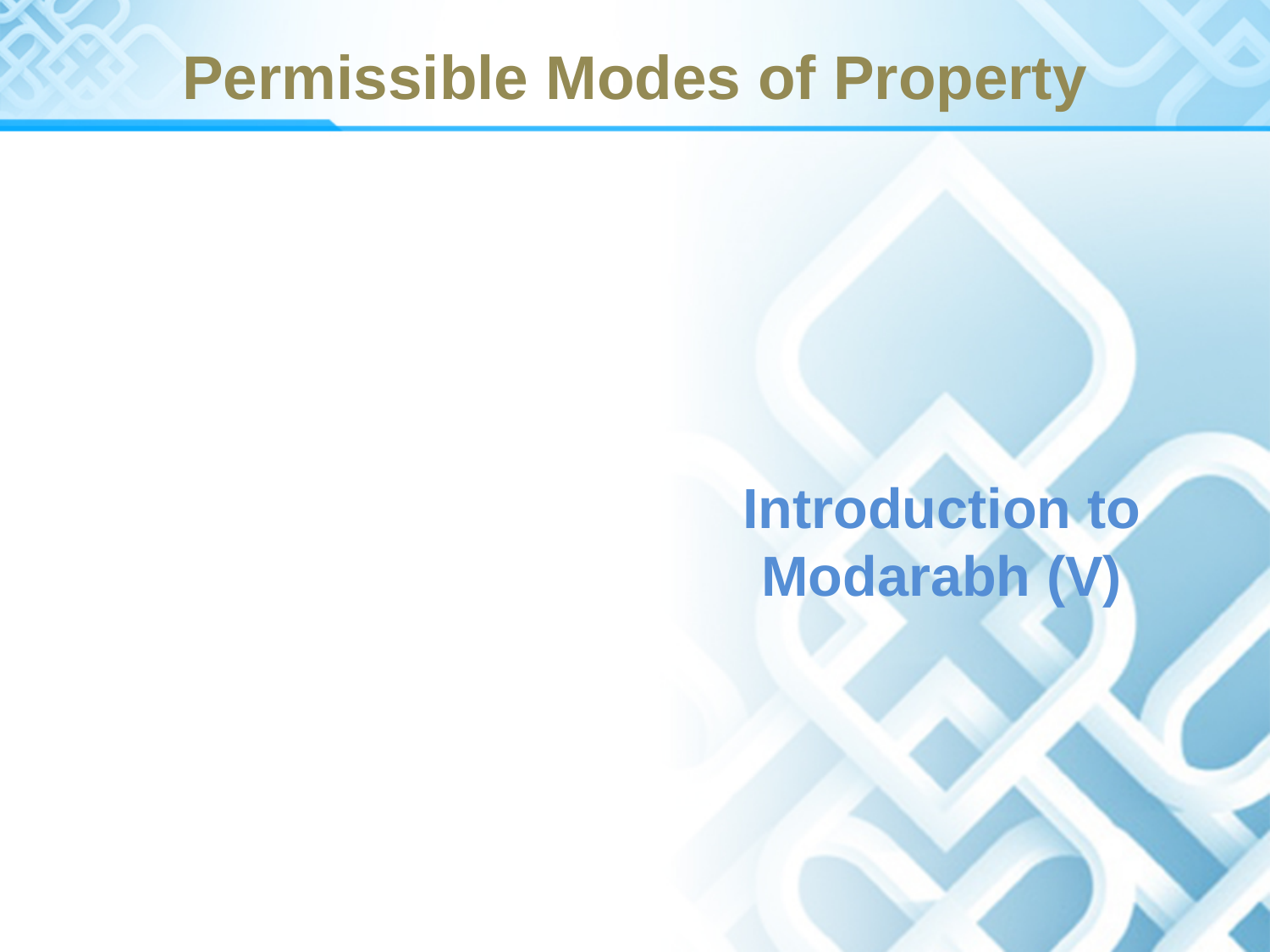

# Permissible Modes of Property
Introduction to Modarabh (V)